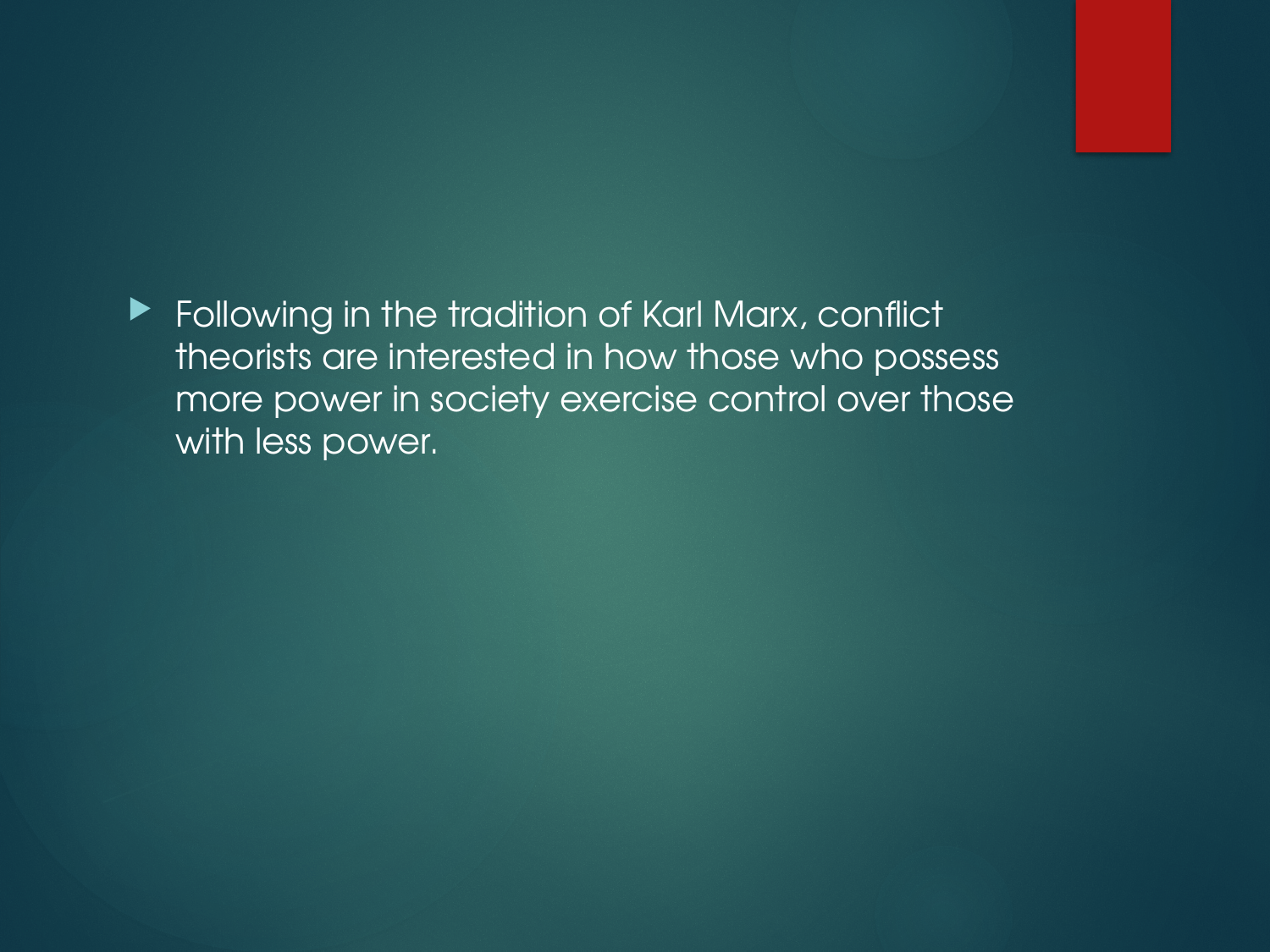

#
Following in the tradition of Karl Marx, conflict theorists are interested in how those who possess more power in society exercise control over those with less power.